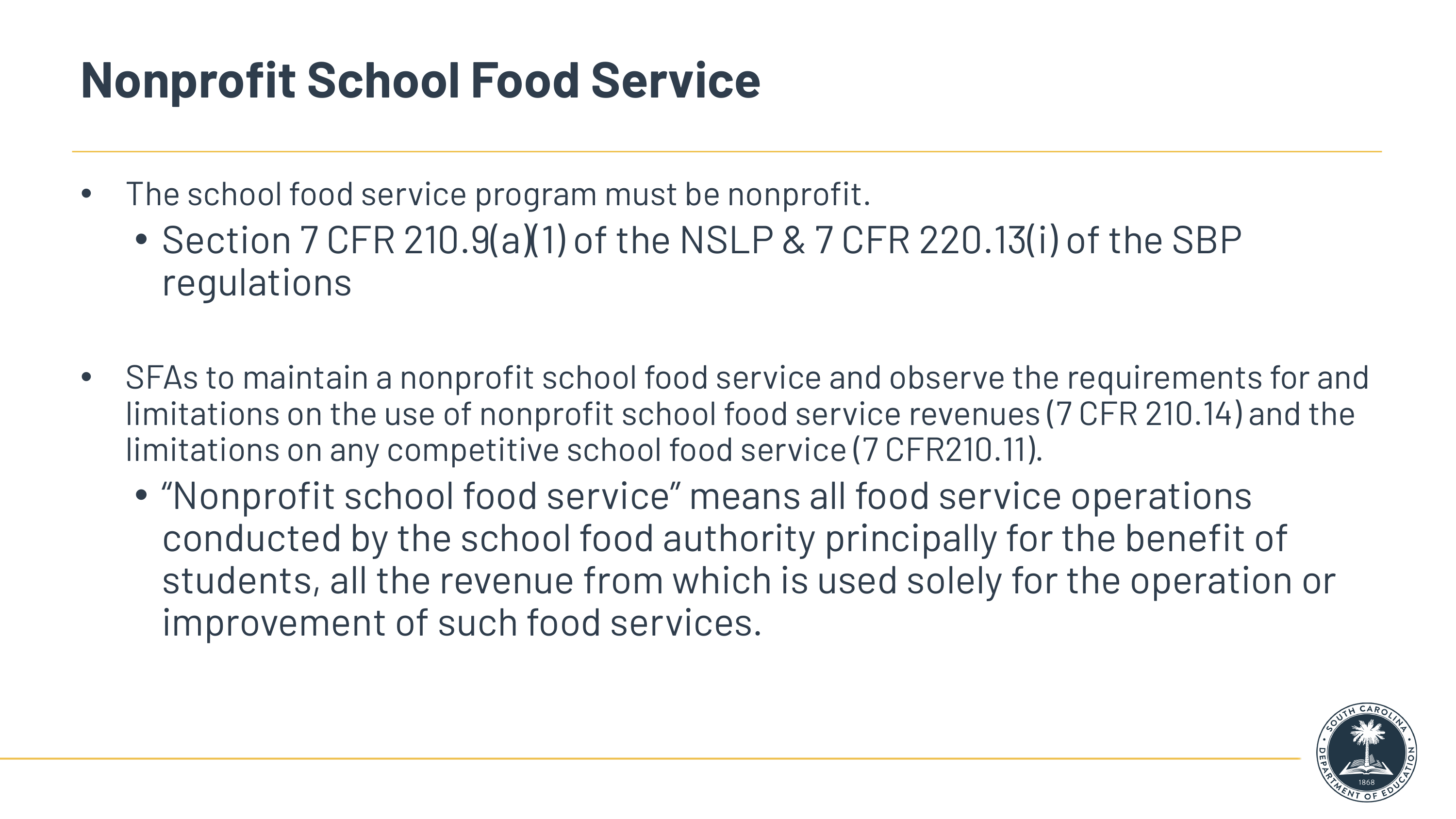

# Nonprofit School Food Service
The school food service program must be nonprofit.
Section 7 CFR 210.9(a)(1) of the NSLP & 7 CFR 220.13(i) of the SBP regulations
SFAs to maintain a nonprofit school food service and observe the requirements for and limitations on the use of nonprofit school food service revenues (7 CFR 210.14) and the limitations on any competitive school food service (7 CFR210.11).
“Nonprofit school food service” means all food service operations conducted by the school food authority principally for the benefit of students, all the revenue from which is used solely for the operation or improvement of such food services.